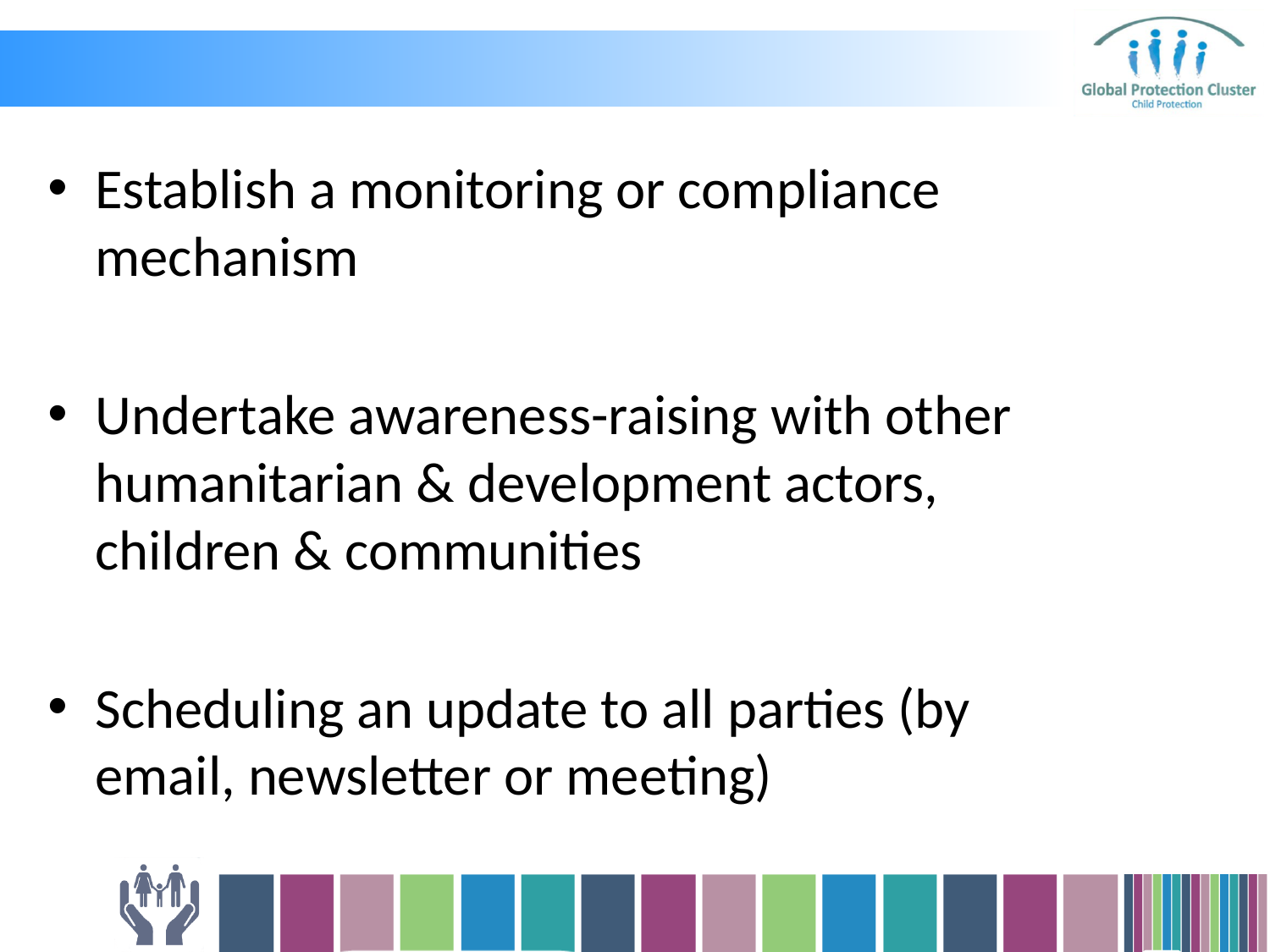

Establish a monitoring or compliance mechanism

Undertake awareness-raising with other humanitarian & development actors, children & communities

Scheduling an update to all parties (by email, newsletter or meeting)